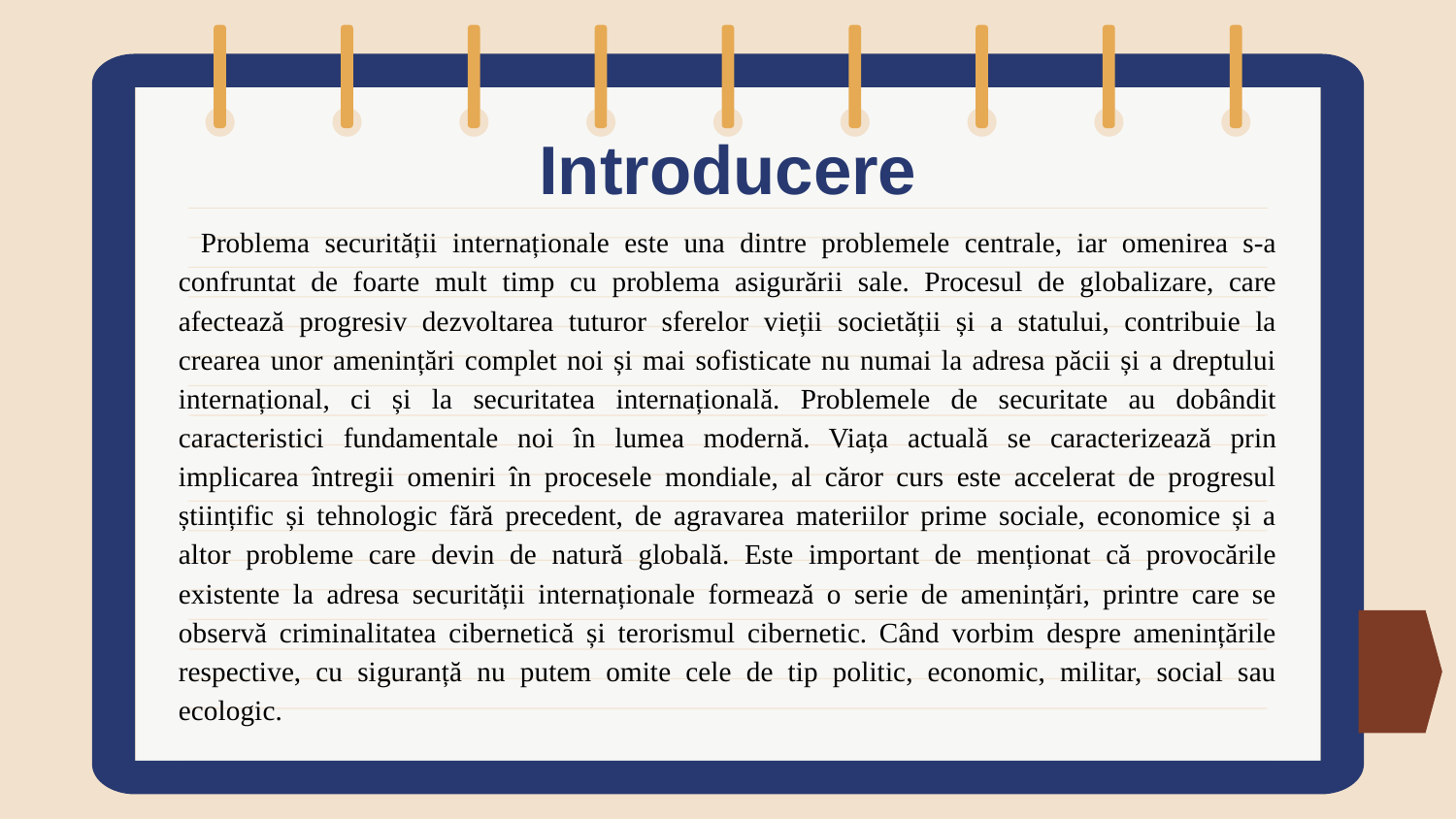

# Introducere
Problema securității internaționale este una dintre problemele centrale, iar omenirea s-a confruntat de foarte mult timp cu problema asigurării sale. Procesul de globalizare, care afectează progresiv dezvoltarea tuturor sferelor vieții societății și a statului, contribuie la crearea unor amenințări complet noi și mai sofisticate nu numai la adresa păcii și a dreptului internațional, ci și la securitatea internațională. Problemele de securitate au dobândit caracteristici fundamentale noi în lumea modernă. Viața actuală se caracterizează prin implicarea întregii omeniri în procesele mondiale, al căror curs este accelerat de progresul științific și tehnologic fără precedent, de agravarea materiilor prime sociale, economice și a altor probleme care devin de natură globală. Este important de menționat că provocările existente la adresa securității internaționale formează o serie de amenințări, printre care se observă criminalitatea cibernetică și terorismul cibernetic. Când vorbim despre amenințările respective, cu siguranță nu putem omite cele de tip politic, economic, militar, social sau ecologic.